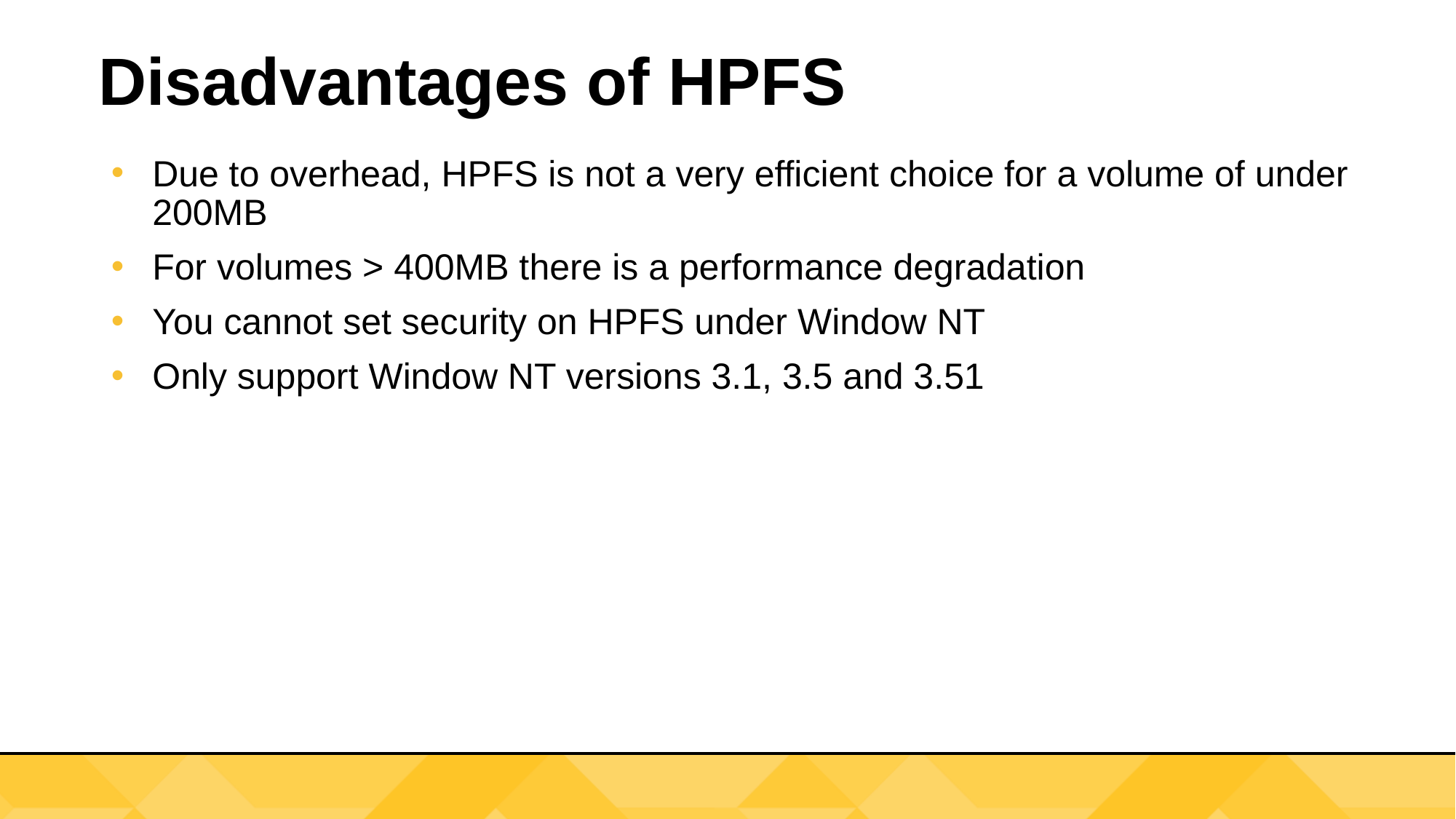

# Disadvantages of HPFS

Due to overhead, HPFS is not a very efficient choice for a volume of under 200MB
For volumes > 400MB there is a performance degradation
You cannot set security on HPFS under Window NT
Only support Window NT versions 3.1, 3.5 and 3.51